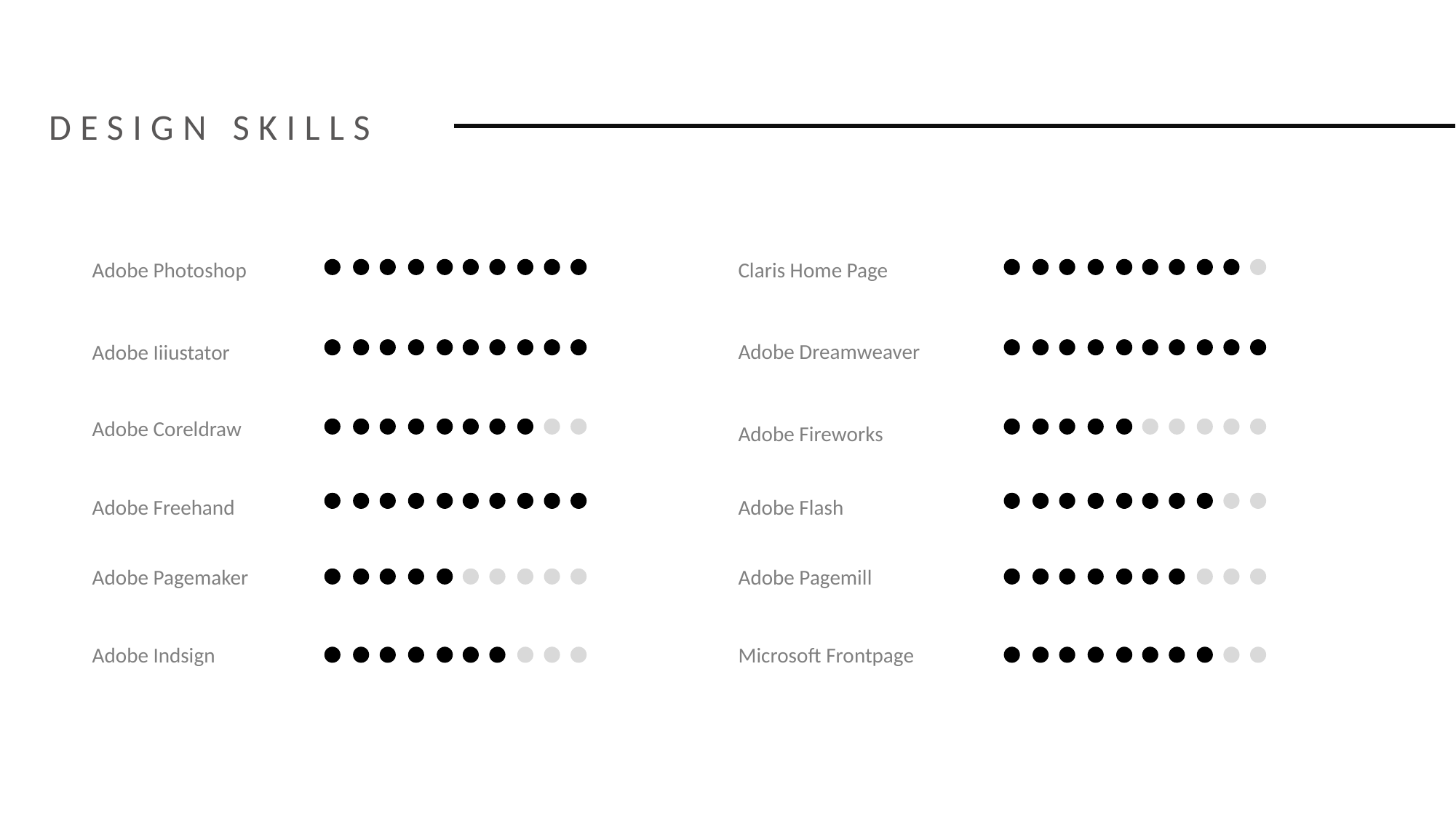

DESIGN SKILLS
Adobe Photoshop
Claris Home Page

Adobe Dreamweaver
Adobe Iiiustator

Adobe Coreldraw
Adobe Fireworks

Adobe Freehand
Adobe Flash

Adobe Pagemaker
Adobe Pagemill

Adobe Indsign
Microsoft Frontpage